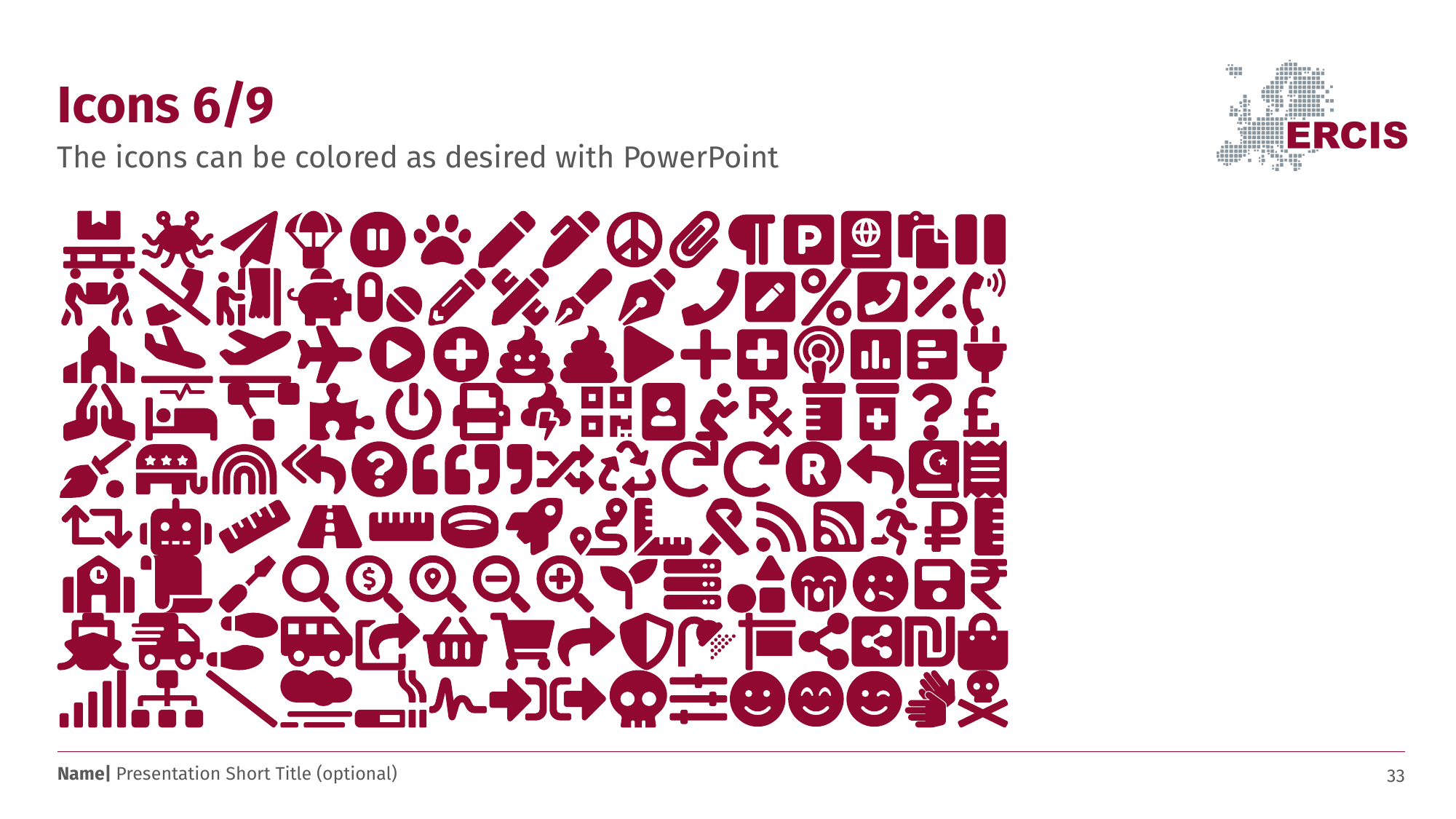

# Icons 6/9
The icons can be colored as desired with PowerPoint

33